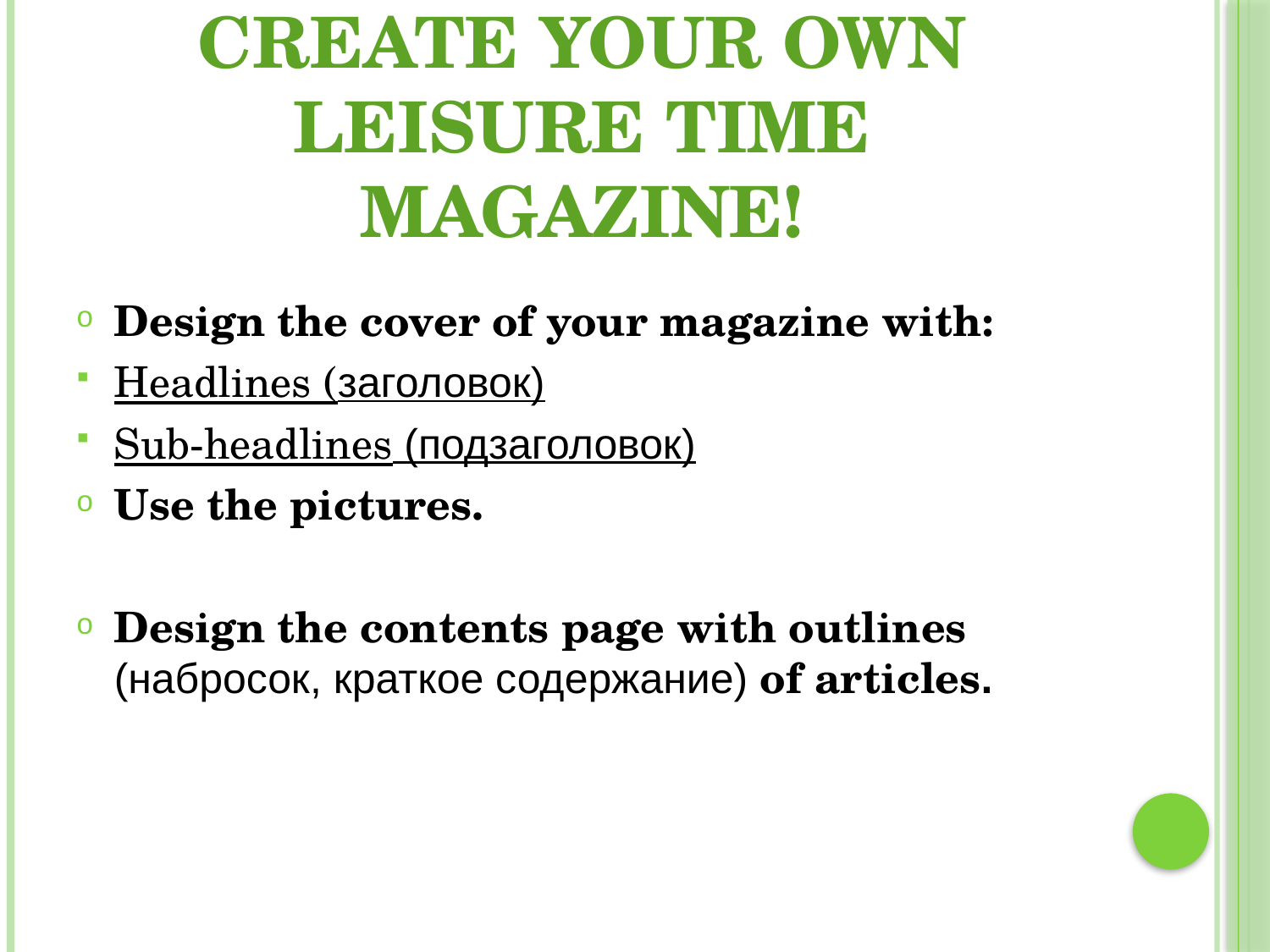

# CREATE YOUR OWN LEISURE TIME MAGAZINE!
Design the cover of your magazine with:
Headlines (заголовок)
Sub-headlines (подзаголовок)
Use the pictures.

Design the contents page with outlines (набросок, краткое содержание) of articles.